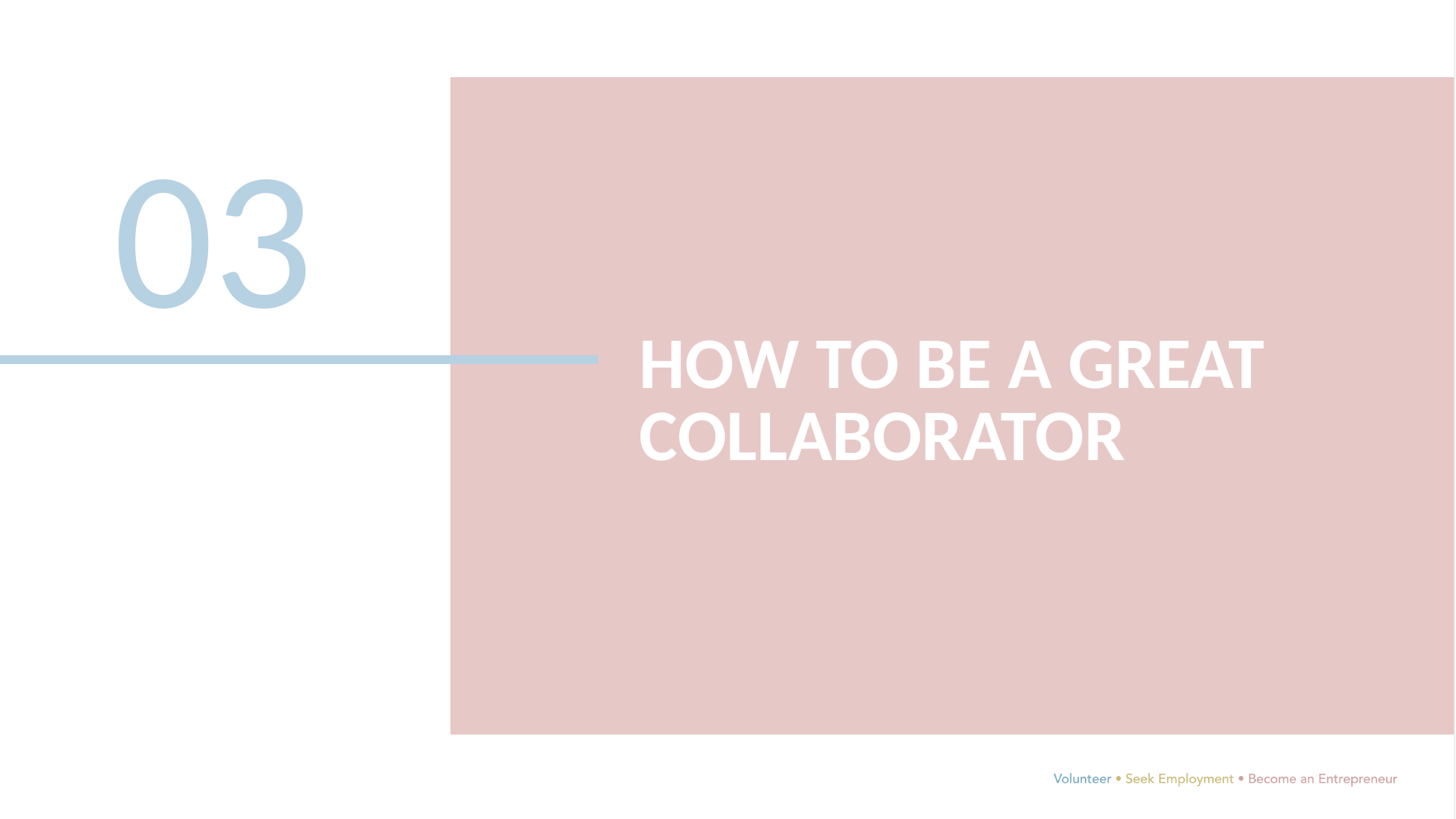

03
HOW TO BE A GREAT COLLABORATOR